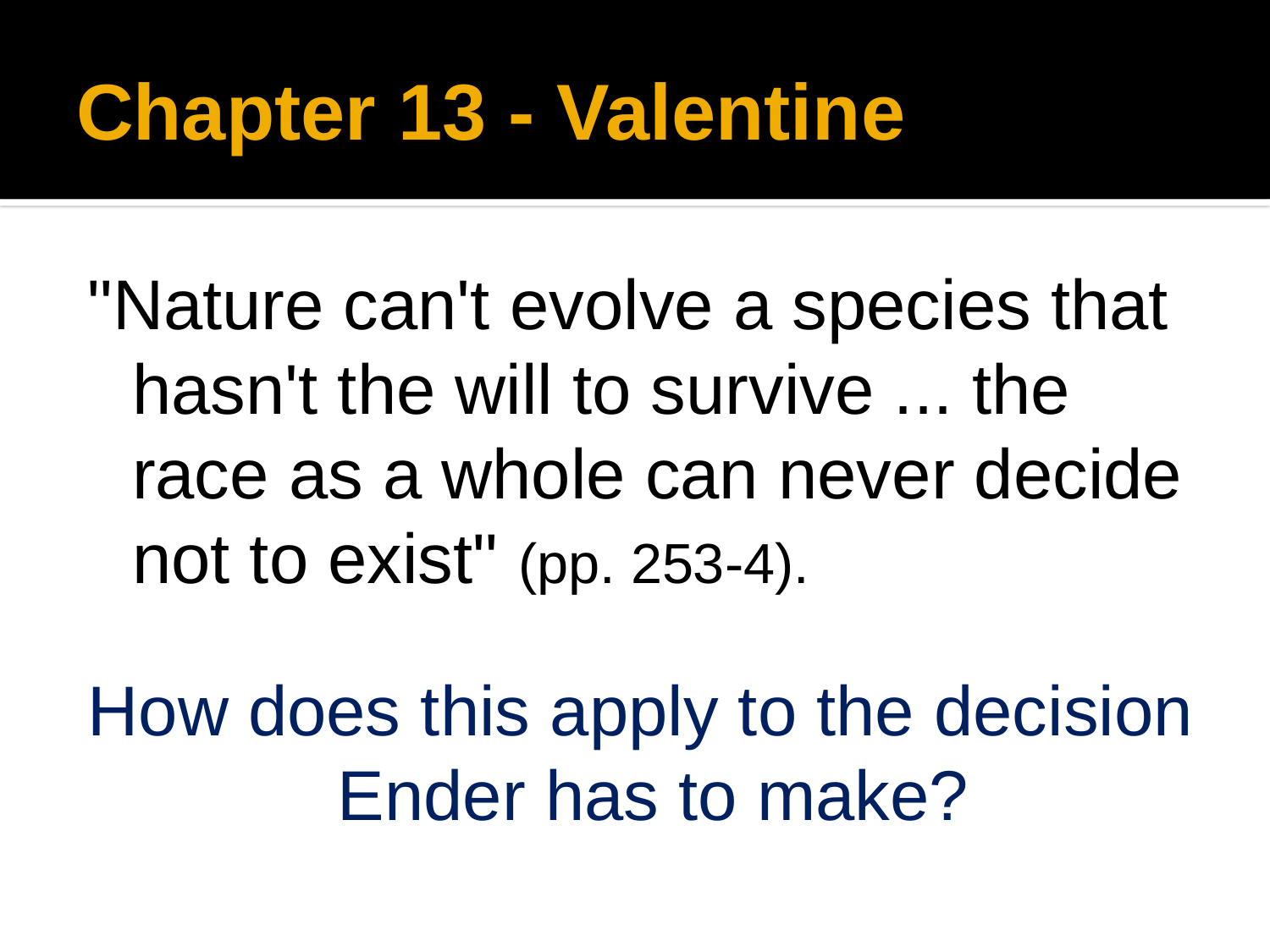

# Chapter 13 - Valentine
"Nature can't evolve a species that hasn't the will to survive ... the race as a whole can never decide not to exist" (pp. 253-4).

How does this apply to the decision Ender has to make?